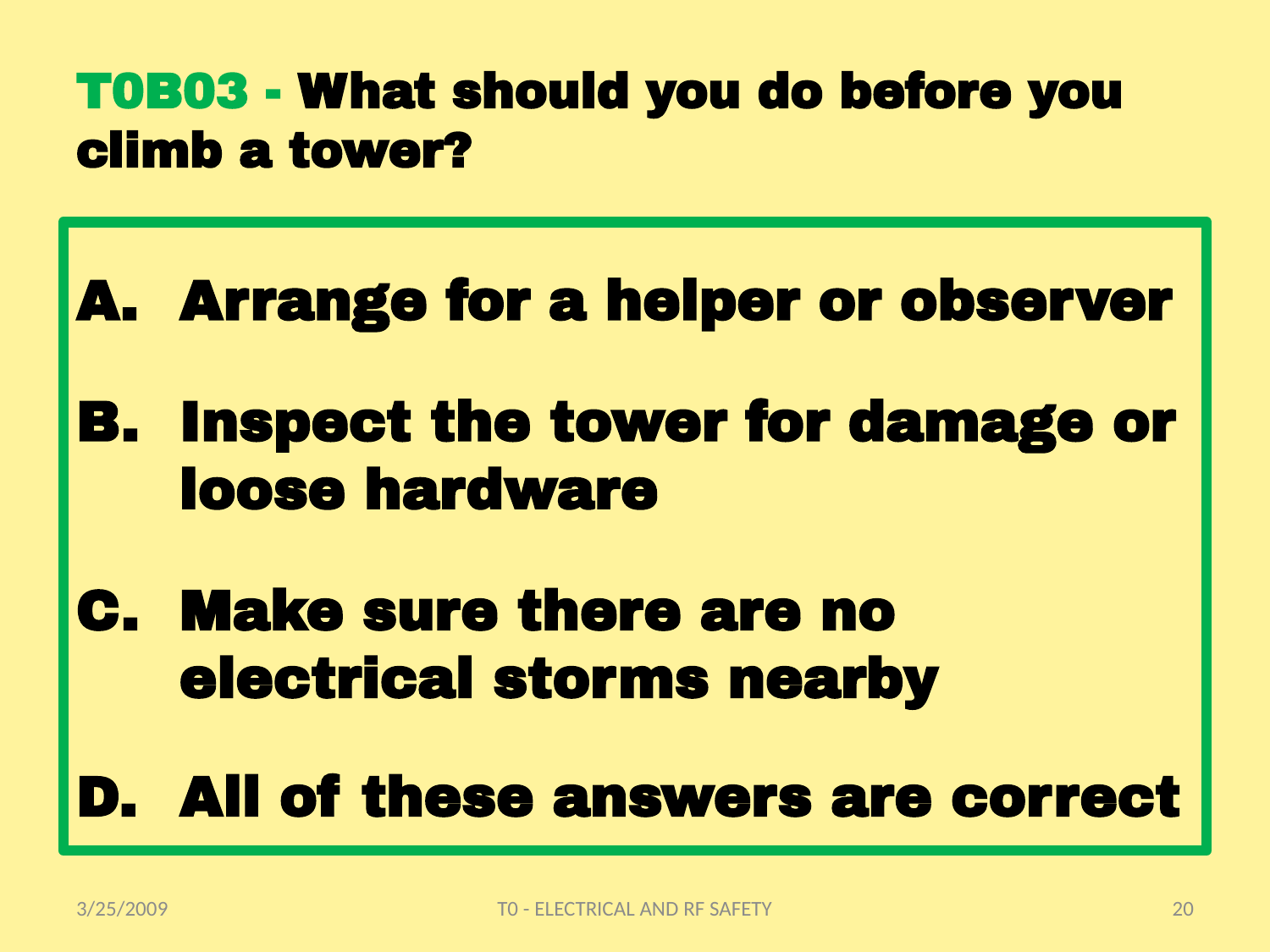

# T0B03 - What should you do before you climb a tower?

Arrange for a helper or observer

Inspect the tower for damage or loose hardware

Make sure there are no electrical storms nearby

All of these answers are correct
3/25/2009
T0 - ELECTRICAL AND RF SAFETY
20